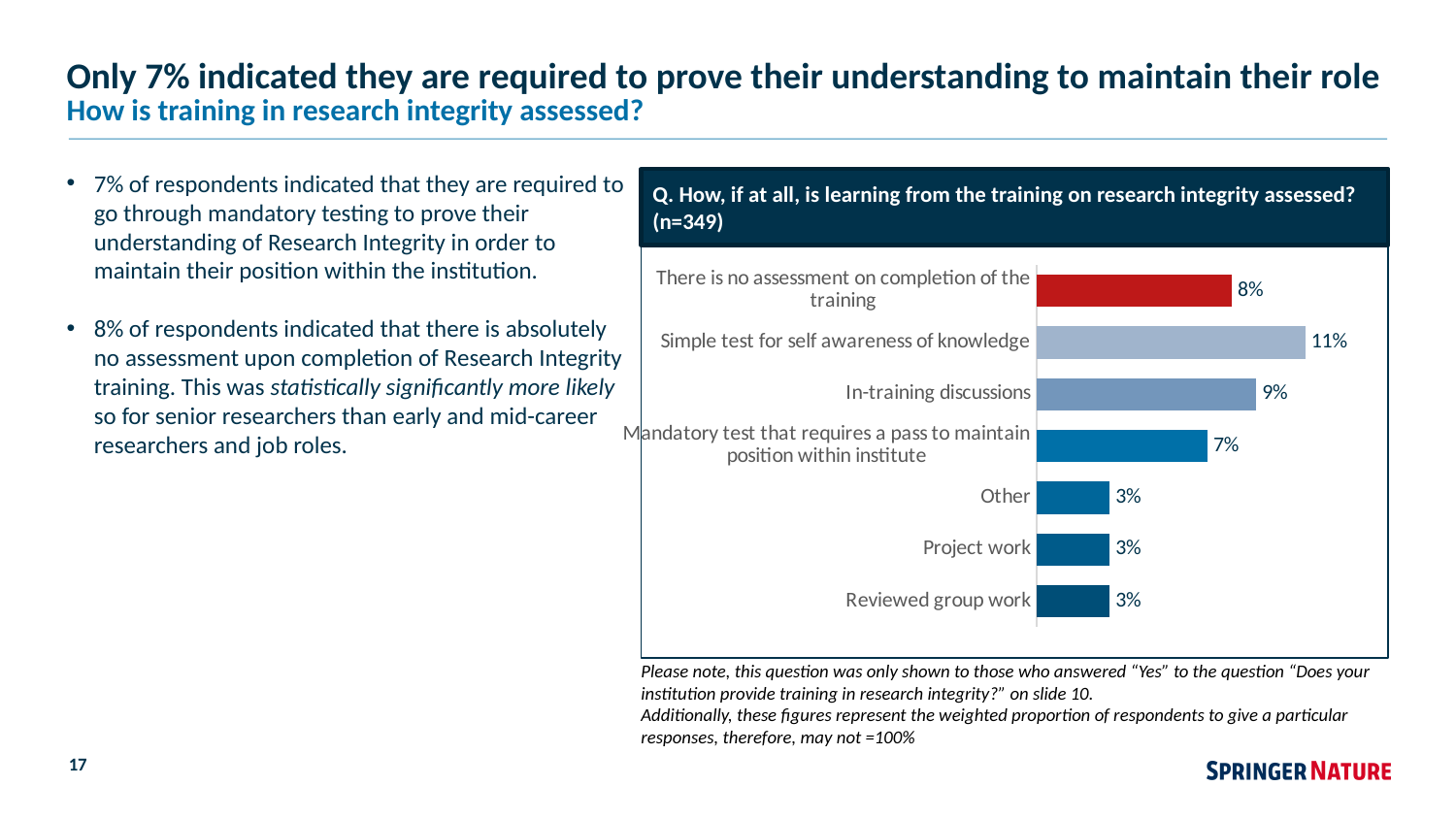

# Only 7% indicated they are required to prove their understanding to maintain their role
How is training in research integrity assessed?

7% of respondents indicated that they are required to go through mandatory testing to prove their understanding of Research Integrity in order to maintain their position within the institution.

8% of respondents indicated that there is absolutely no assessment upon completion of Research Integrity training. This was statistically significantly more likely so for senior researchers than early and mid-career researchers and job roles.
Q. How, if at all, is learning from the training on research integrity assessed? (n=349)

### Chart

| Category | % |
|---|---|
| Reviewed group work | 0.03 |
| Project work | 0.03 |
| Other | 0.03 |
| Mandatory test that requires a pass to maintain position within institute | 0.07 |
| In-training discussions | 0.09 |
| Simple test for self awareness of knowledge | 0.11 |
| There is no assessment on completion of the training | 0.08 |
Please note, this question was only shown to those who answered “Yes” to the question “Does your institution provide training in research integrity?” on slide 10.
Additionally, these figures represent the weighted proportion of respondents to give a particular responses, therefore, may not =100%